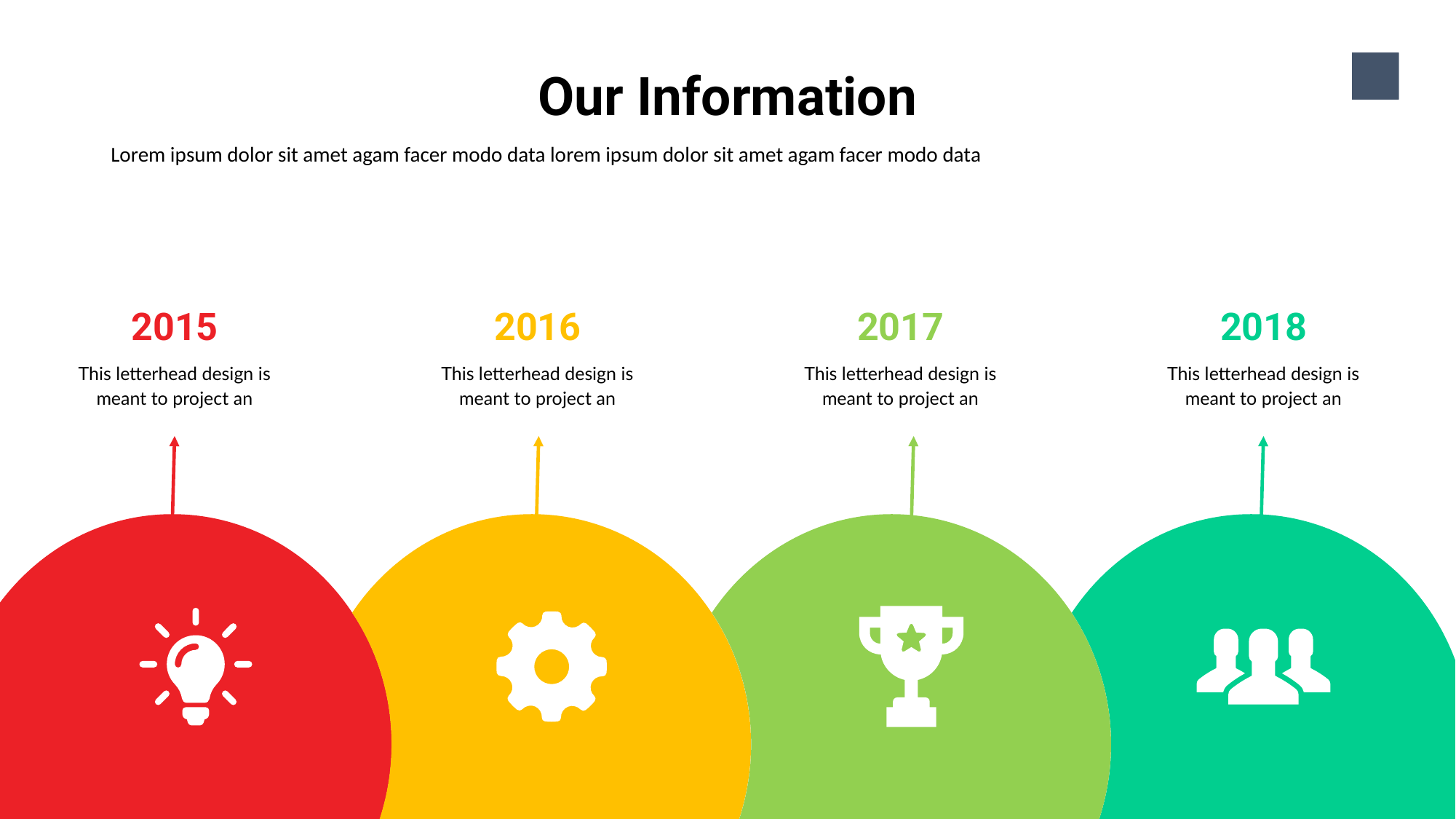

Our Information
17
Lorem ipsum dolor sit amet agam facer modo data lorem ipsum dolor sit amet agam facer modo data
2015
This letterhead design is meant to project an
2016
This letterhead design is meant to project an
2017
This letterhead design is meant to project an
2018
This letterhead design is meant to project an